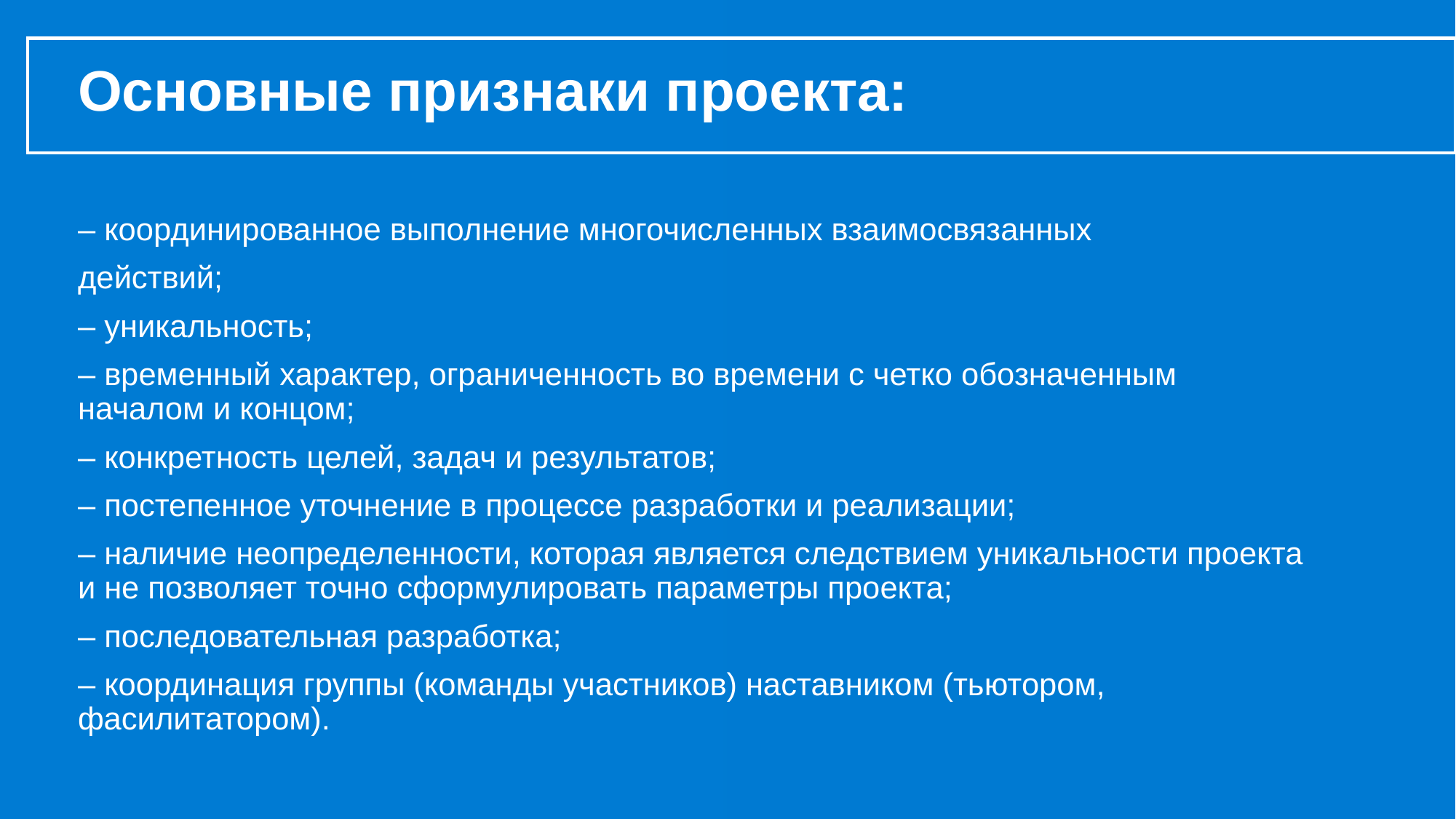

Основные признаки проекта:

– координированное выполнение многочисленных взаимосвязанных
действий;
– уникальность;
– временный характер, ограниченность во времени с четко обозначенным началом и концом;
– конкретность целей, задач и результатов;
– постепенное уточнение в процессе разработки и реализации;
– наличие неопределенности, которая является следствием уникальности проекта и не позволяет точно сформулировать параметры проекта;
– последовательная разработка;
– координация группы (команды участников) наставником (тьютором, фасилитатором).